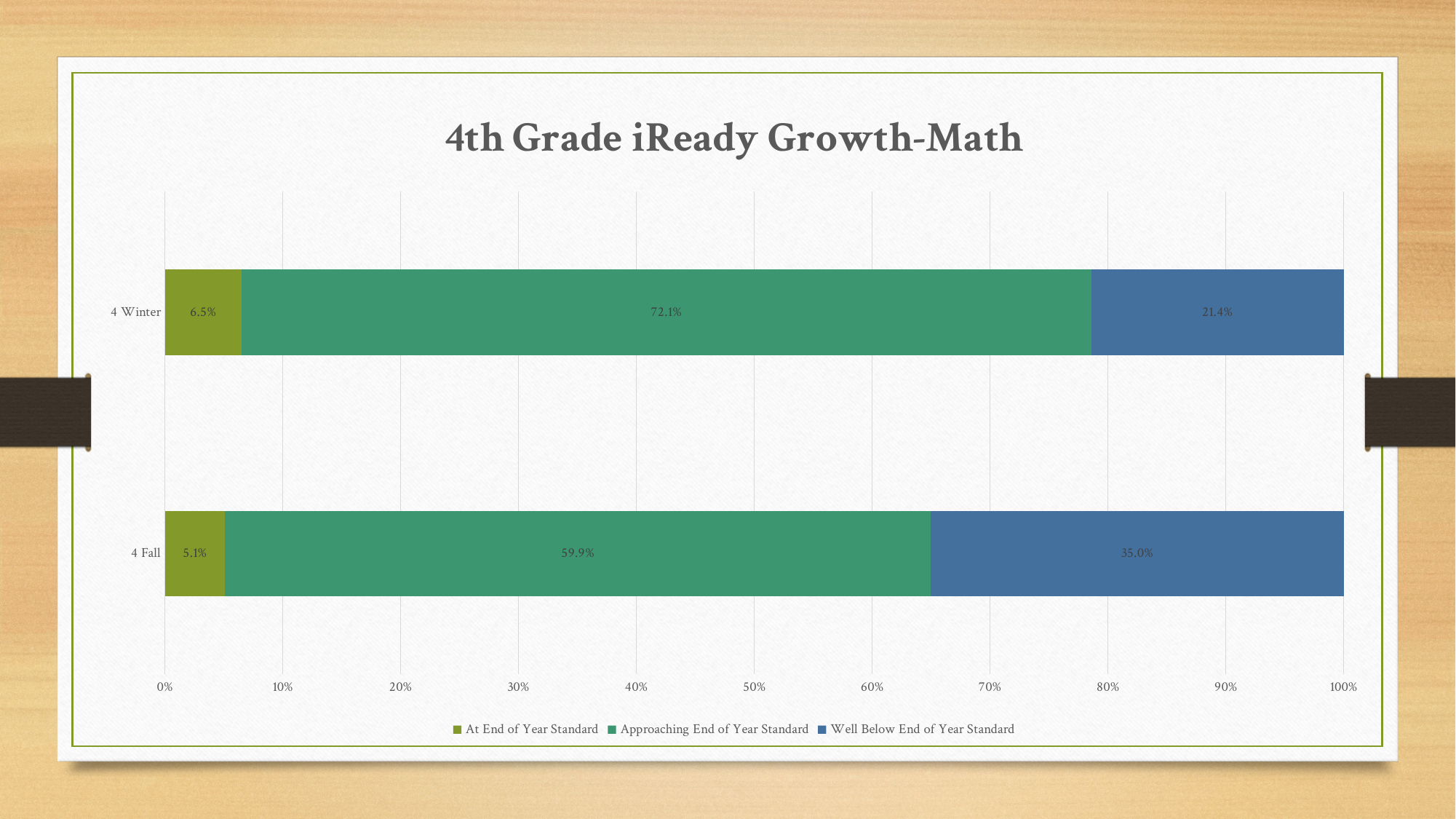

### Chart: 4th Grade iReady Growth-Math

| Category | At End of Year Standard | Approaching End of Year Standard | Well Below End of Year Standard |
|---|---|---|---|
| 4 Fall | 0.050955414012738856 | 0.5987261146496815 | 0.3503184713375796 |
| 4 Winter | 0.06493506493506493 | 0.7207792207792207 | 0.21428571428571427 |